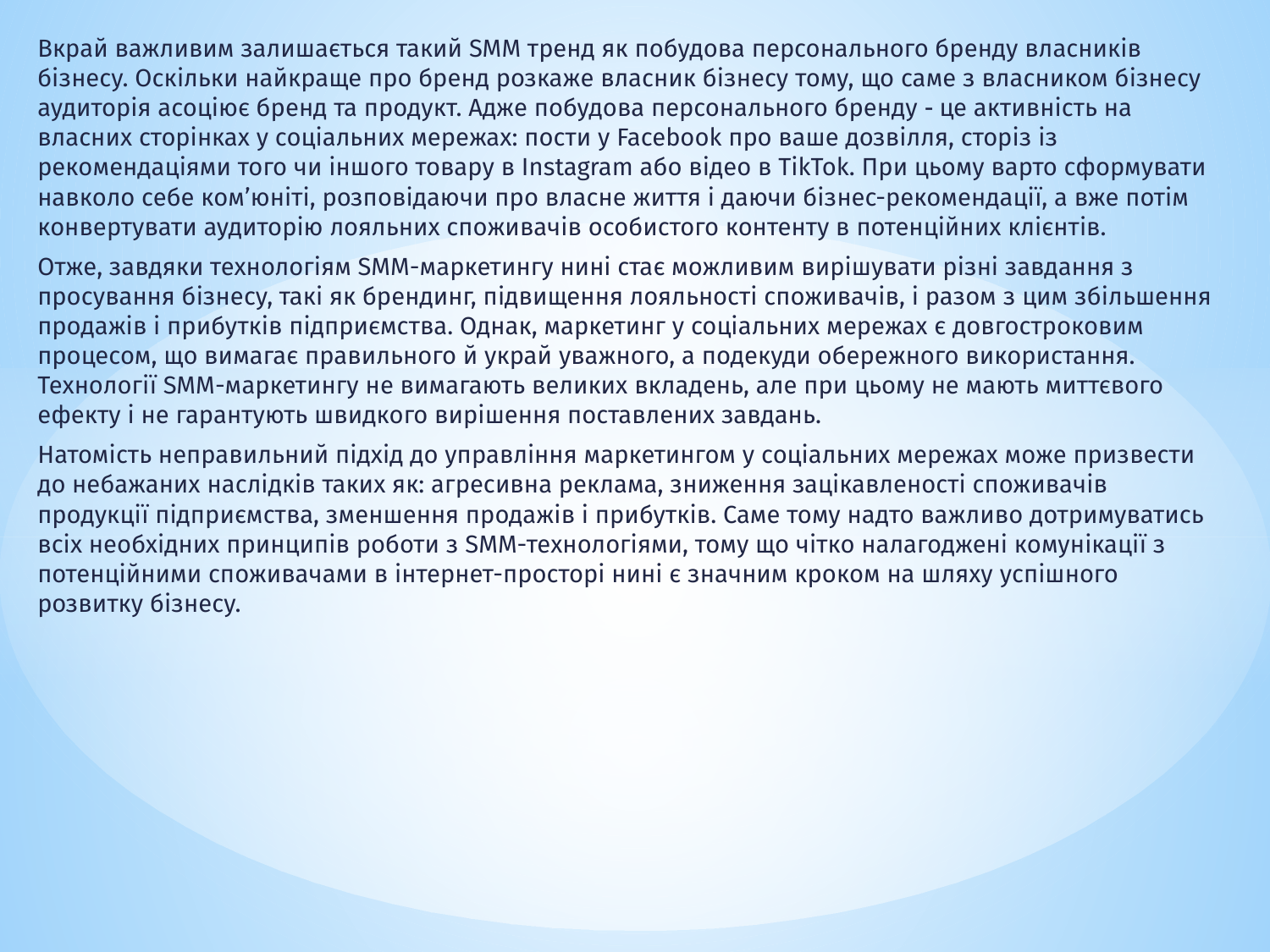

Вкрай важливим залишається такий SMM тренд як побудова персонального бренду власників бізнесу. Оскільки найкраще про бренд розкаже власник бізнесу тому, що саме з власником бізнесу аудиторія асоціює бренд та продукт. Адже побудова персонального бренду − це активність на власних сторінках у соціальних мережах: пости у Facebook про ваше дозвілля, сторіз із рекомендаціями того чи іншого товару в Instagram або відео в TikTok. При цьому варто сформувати навколо себе ком’юніті, розповідаючи про власне життя і даючи бізнес-рекомендації, а вже потім конвертувати аудиторію лояльних споживачів особистого контенту в потенційних клієнтів.
Отже, завдяки технологіям SMM-маркетингу нині стає можливим вирішувати різні завдання з просування бізнесу, такі як брендинг, підвищення лояльності споживачів, і разом з цим збільшення продажів і прибутків підприємства. Однак, маркетинг у соціальних мережах є довгостроковим процесом, що вимагає правильного й украй уважного, а подекуди обережного використання. Технології SMM-маркетингу не вимагають великих вкладень, але при цьому не мають миттєвого ефекту і не гарантують швидкого вирішення поставлених завдань.
Натомість неправильний підхід до управління маркетингом у соціальних мережах може призвести до небажаних наслідків таких як: агресивна реклама, зниження зацікавленості споживачів продукції підприємства, зменшення продажів і прибутків. Саме тому надто важливо дотримуватись всіх необхідних принципів роботи з SММ-технологіями, тому що чітко налагоджені комунікації з потенційними споживачами в інтернет-просторі нині є значним кроком на шляху успішного розвитку бізнесу.